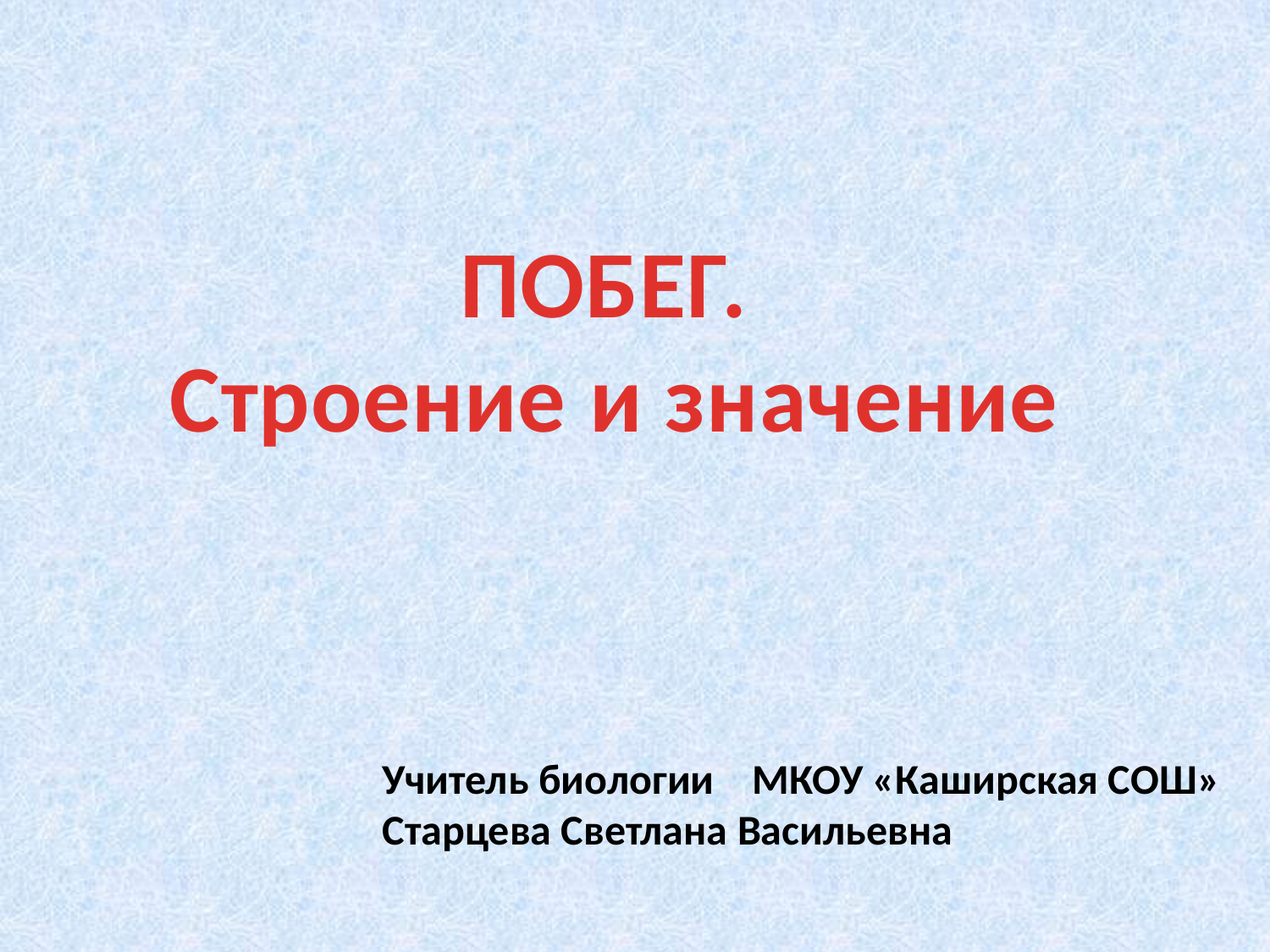

ПОБЕГ.
Строение и значение
Учитель биологии    МКОУ «Каширская СОШ»
Старцева Светлана Васильевна